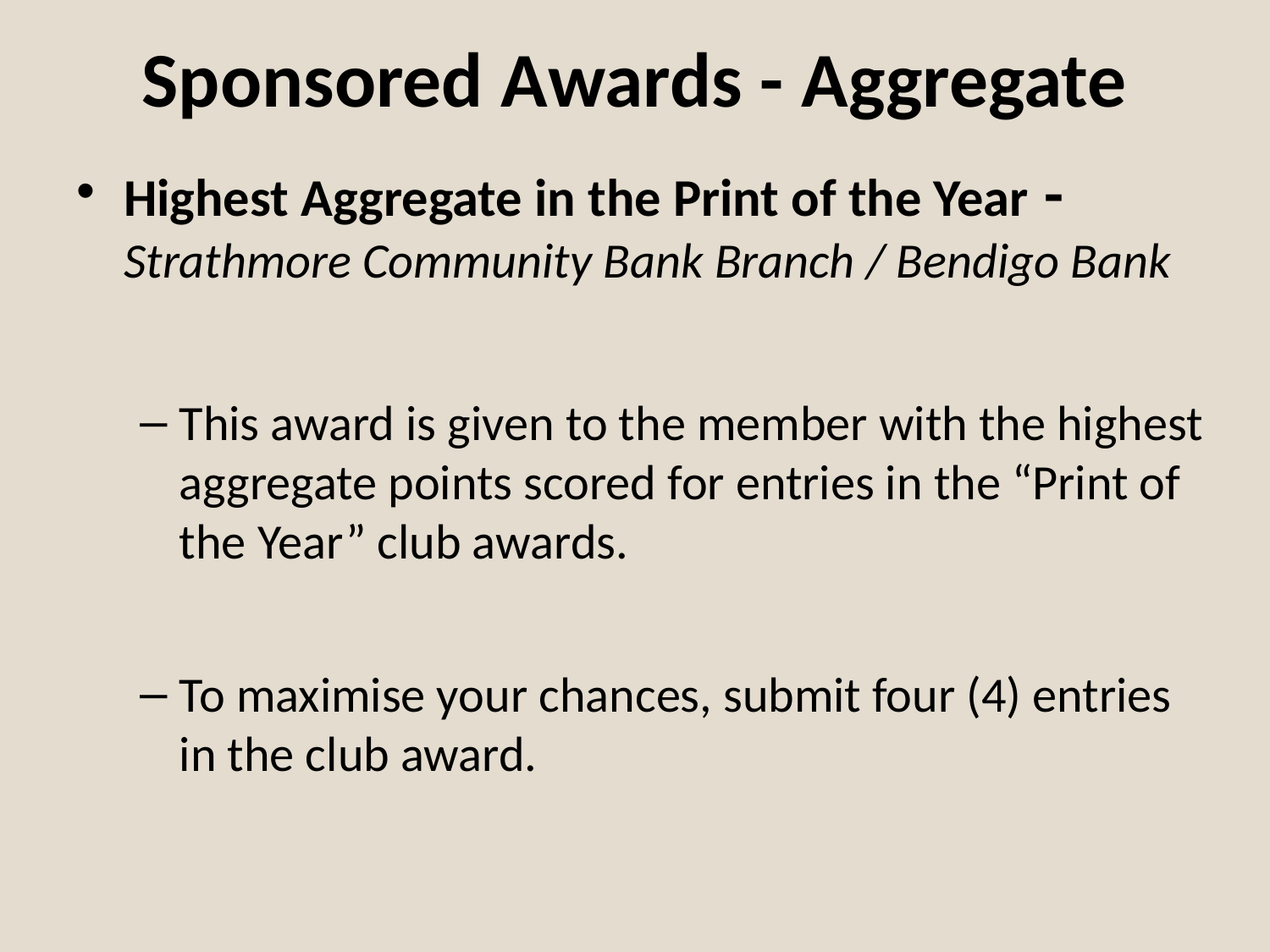

# Sponsored Awards - Aggregate
Highest Aggregate in the Print of the Year - Strathmore Community Bank Branch / Bendigo Bank

This award is given to the member with the highest aggregate points scored for entries in the “Print of the Year” club awards.

To maximise your chances, submit four (4) entries in the club award.